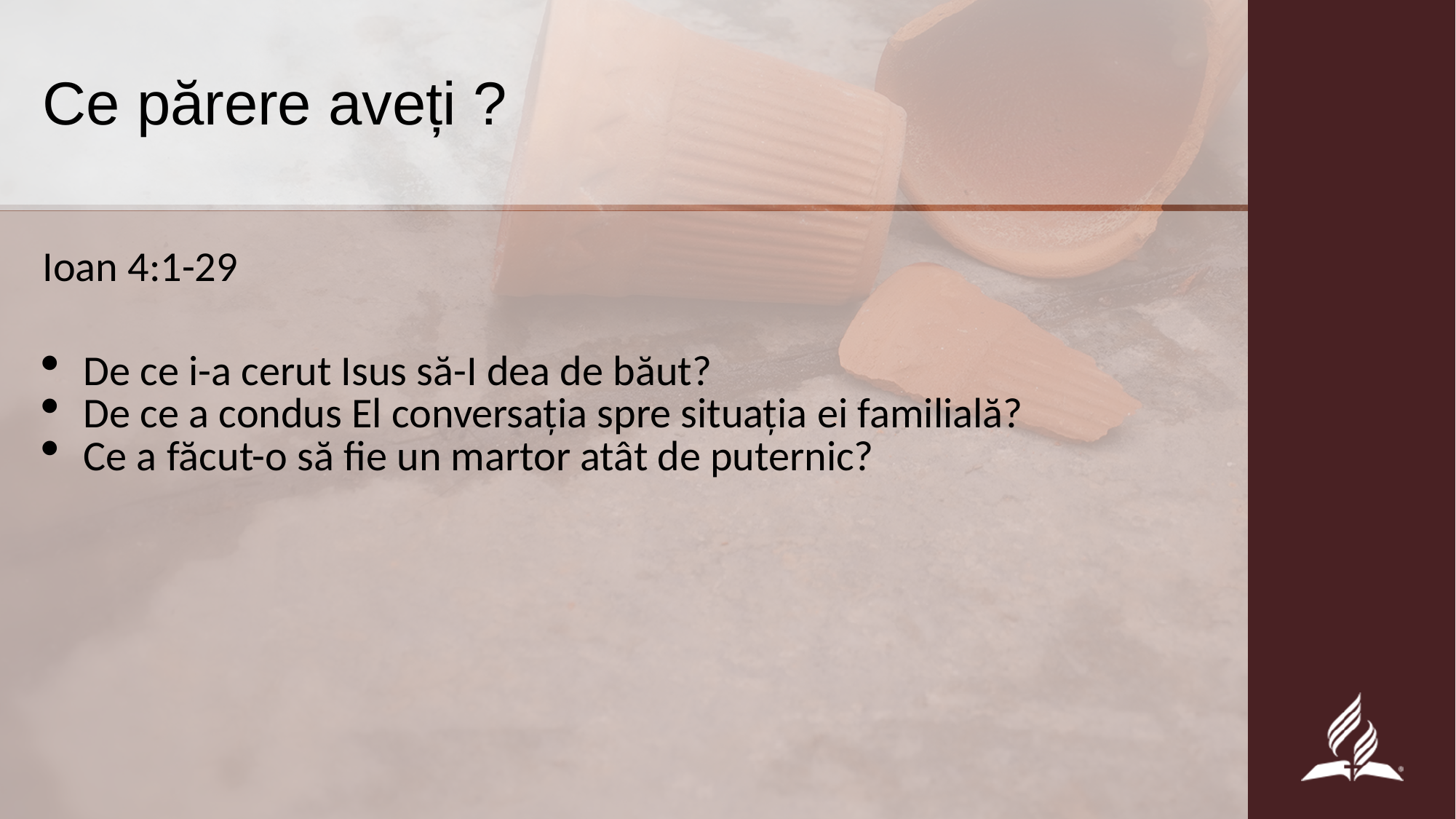

# Ce părere aveți ?
Ioan 4:1-29

De ce i-a cerut Isus să-I dea de băut?
De ce a condus El conversația spre situația ei familială?
Ce a făcut-o să fie un martor atât de puternic?